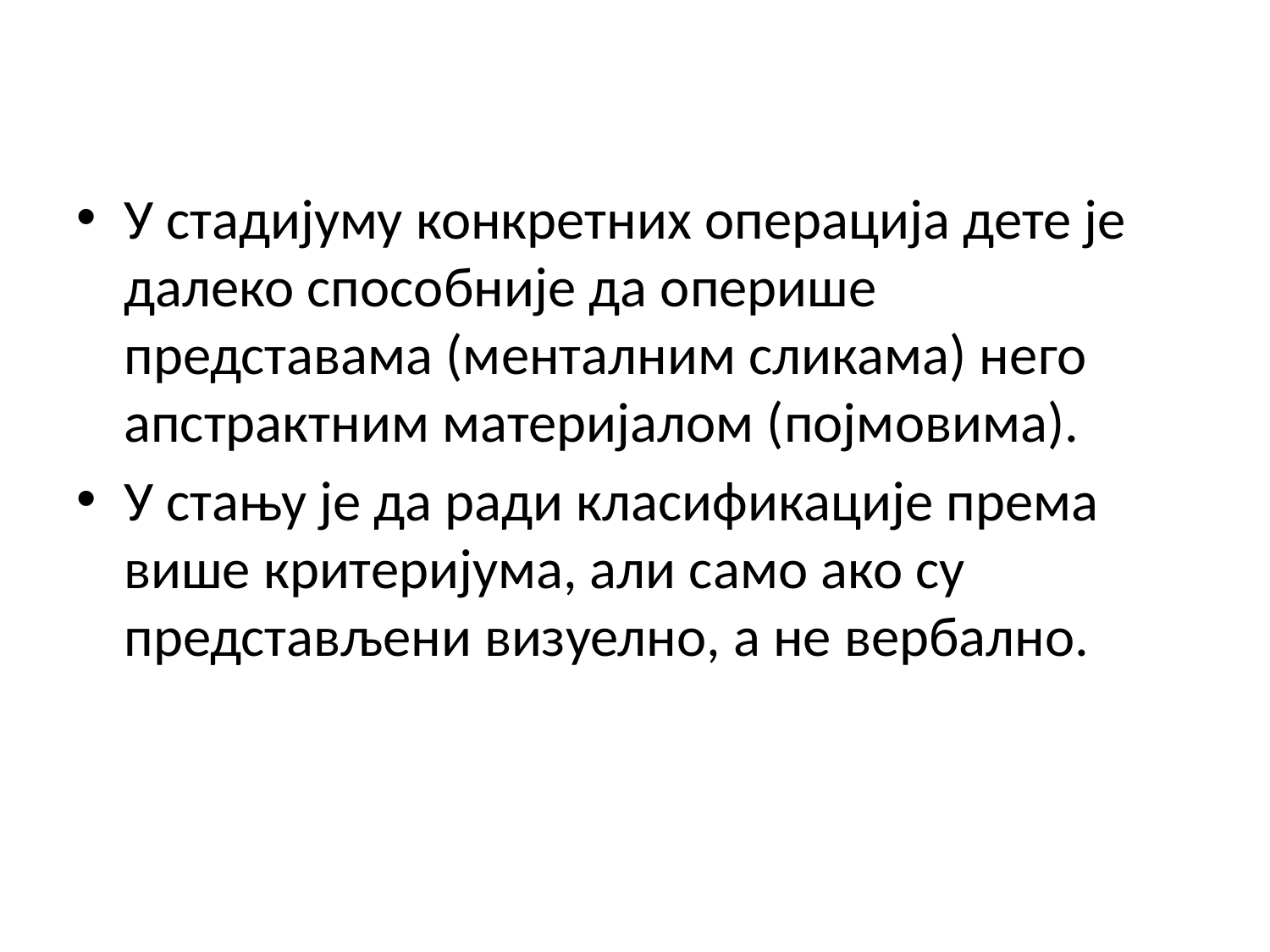

У стадијуму конкретних операција дете је далеко способније да оперише представама (менталним сликама) него апстрактним материјалом (појмовима).
У стању је да ради класификације према више критеријума, али само ако су представљени визуелно, а не вербално.